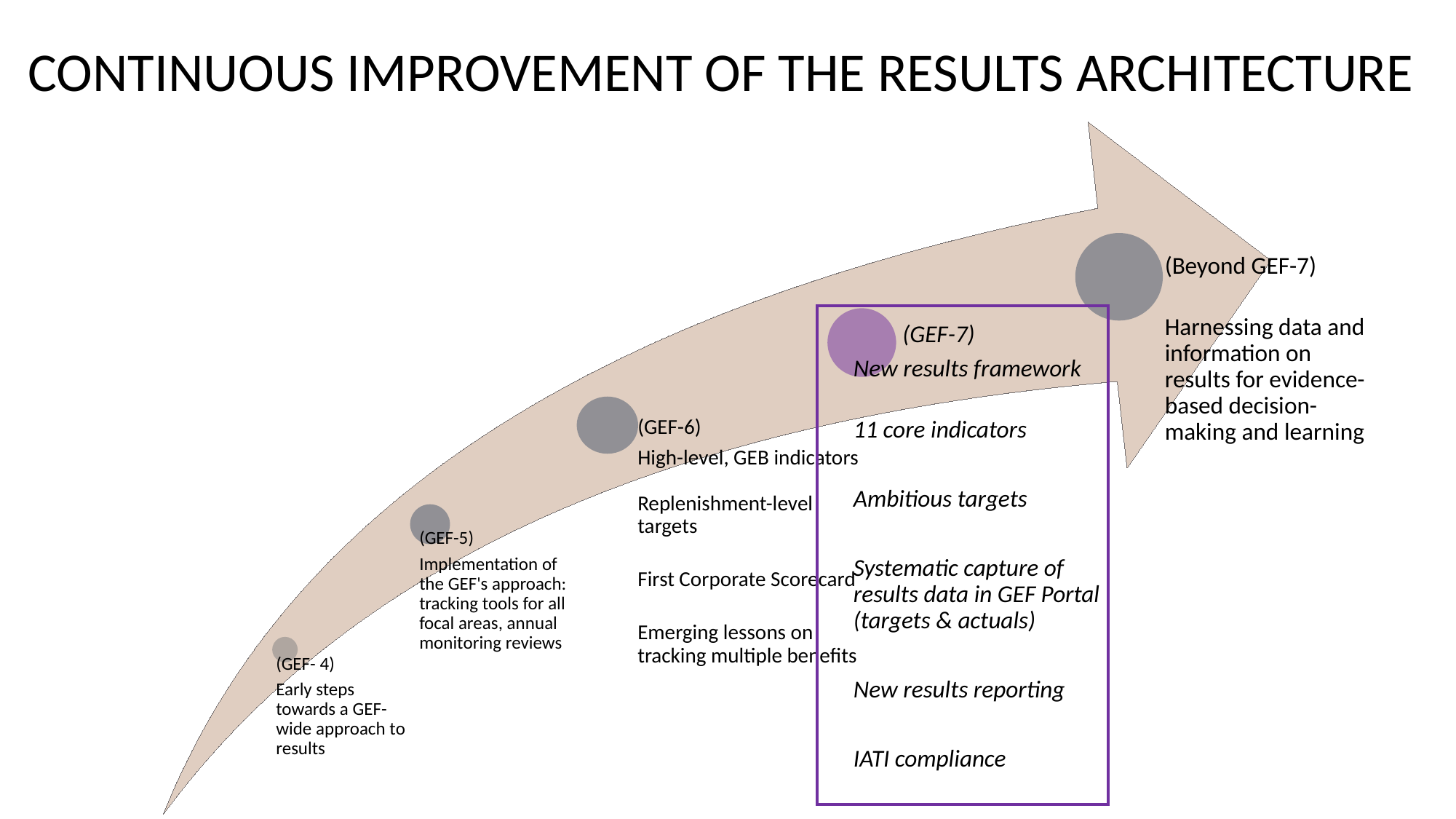

# CONTINUOUS IMPROVEMENT OF THE RESULTS ARCHITECTURE
(GEF- 4)
Early steps towards a GEF-wide approach to results
(GEF-5)
Implementation of the GEF's approach: tracking tools for all focal areas, annual monitoring reviews
(GEF-6)
High-level, GEB indicators
Replenishment-level targets
First Corporate Scorecard
Emerging lessons on tracking multiple benefits
         (GEF-7)
New results framework
11 core indicators

Ambitious targets

Systematic capture of results data in GEF Portal
(targets & actuals)

New results reporting

IATI compliance
(Beyond GEF-7)
Harnessing data and information on results for evidence-based decision-making and learning